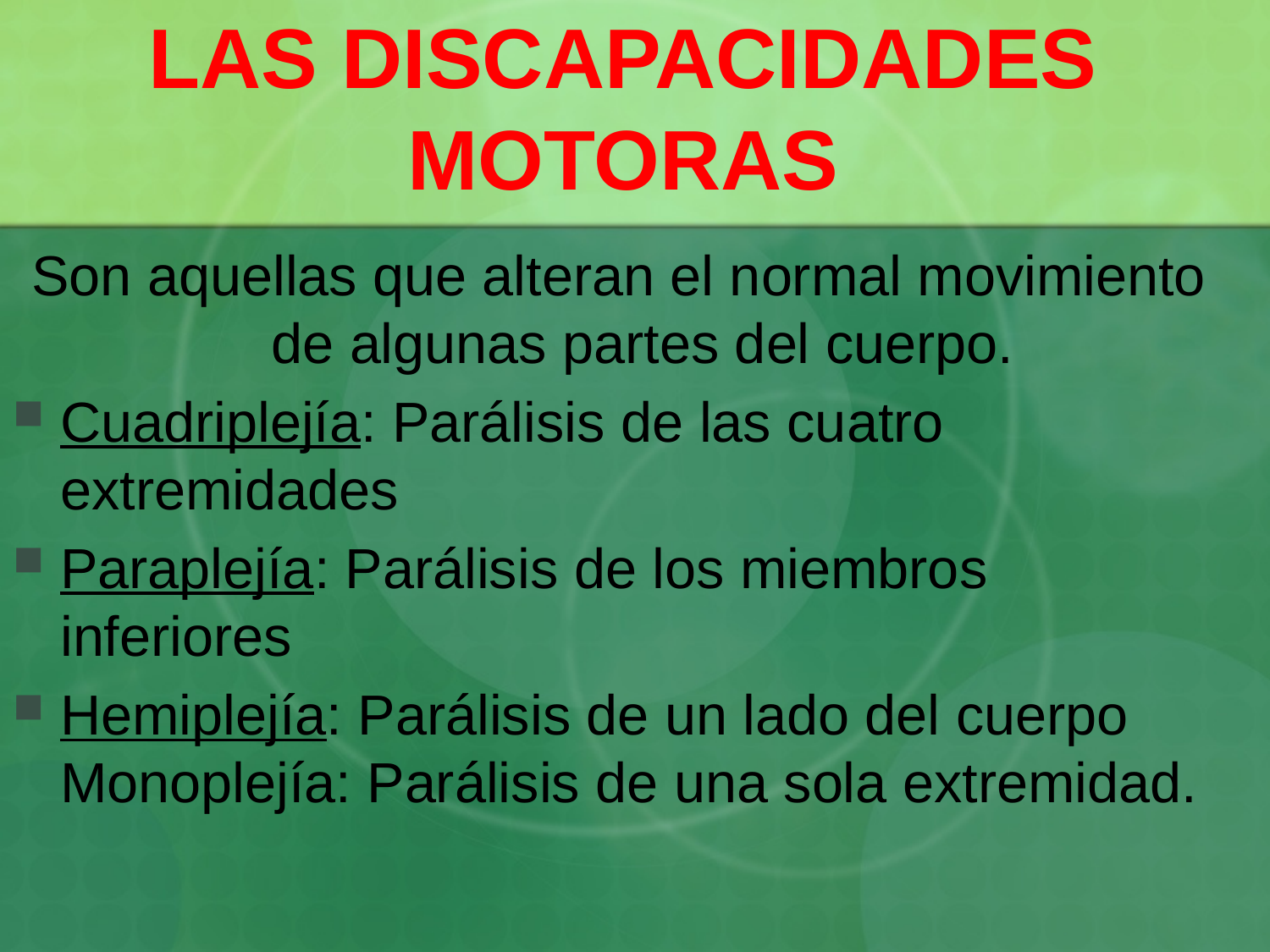

# LAS DISCAPACIDADES  MOTORAS
Son aquellas que alteran el normal movimiento de algunas partes del cuerpo.
Cuadriplejía: Parálisis de las cuatro extremidades
Paraplejía: Parálisis de los miembros inferiores
Hemiplejía: Parálisis de un lado del cuerpo Monoplejía: Parálisis de una sola extremidad.